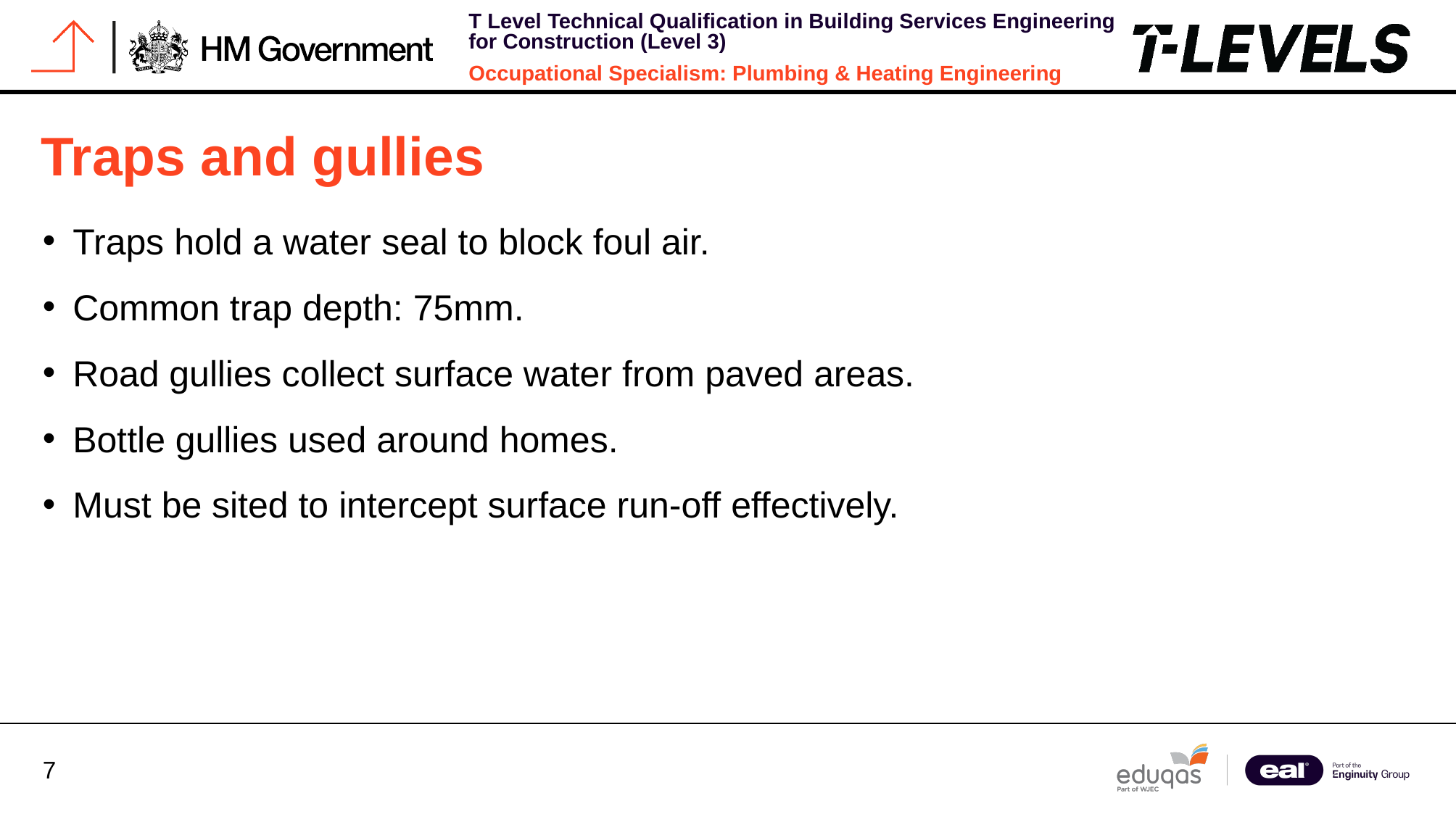

# Traps and gullies
Traps hold a water seal to block foul air.
Common trap depth: 75mm.
Road gullies collect surface water from paved areas.
Bottle gullies used around homes.
Must be sited to intercept surface run-off effectively.